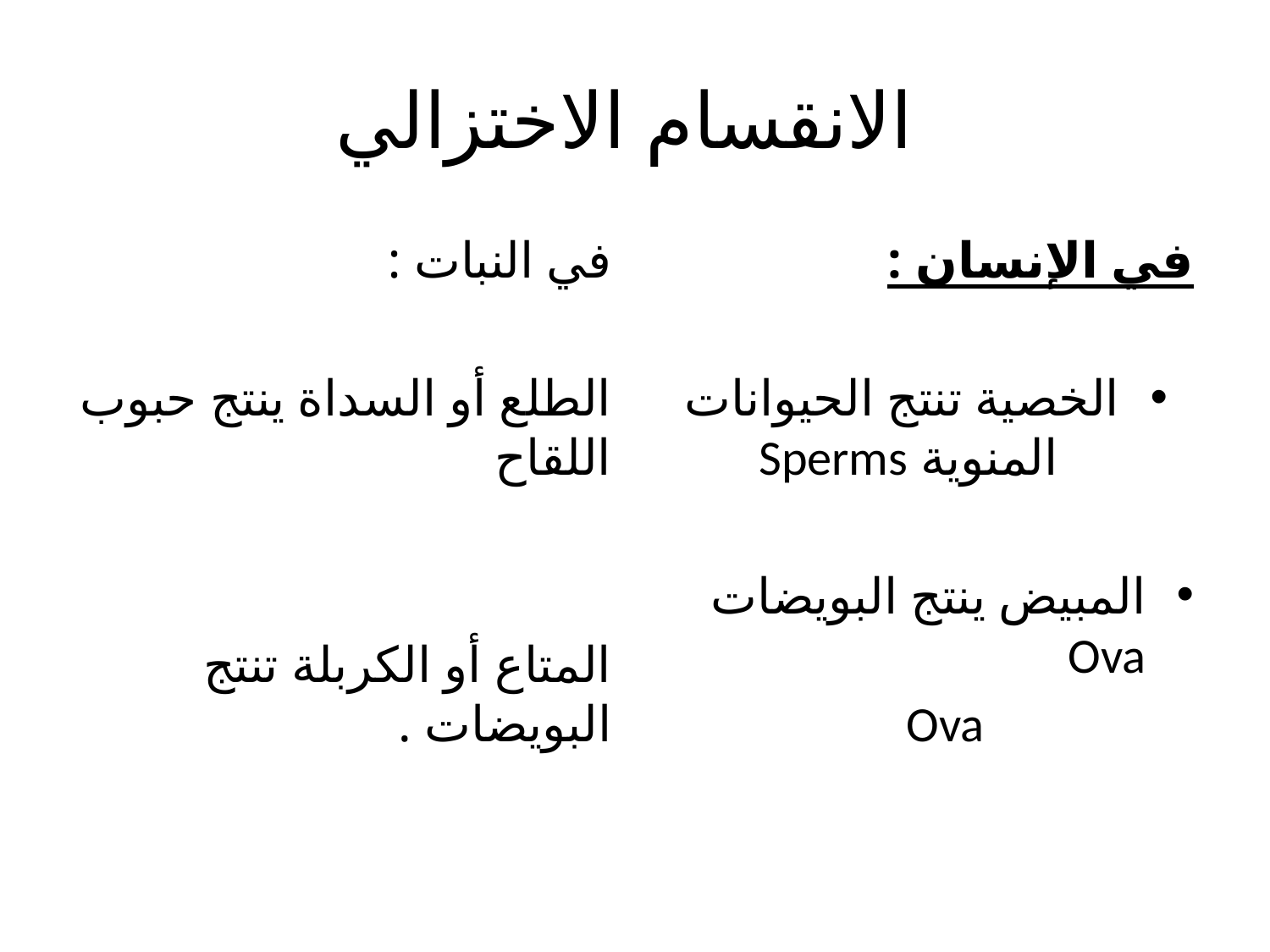

# الانقسام الاختزالي
في النبات :

الطلع أو السداة ينتج حبوب اللقاح

المتاع أو الكربلة تنتج البويضات .
في الإنسان :

الخصية تنتج الحيوانات المنوية Sperms

المبيض ينتج البويضات Ova
Ova